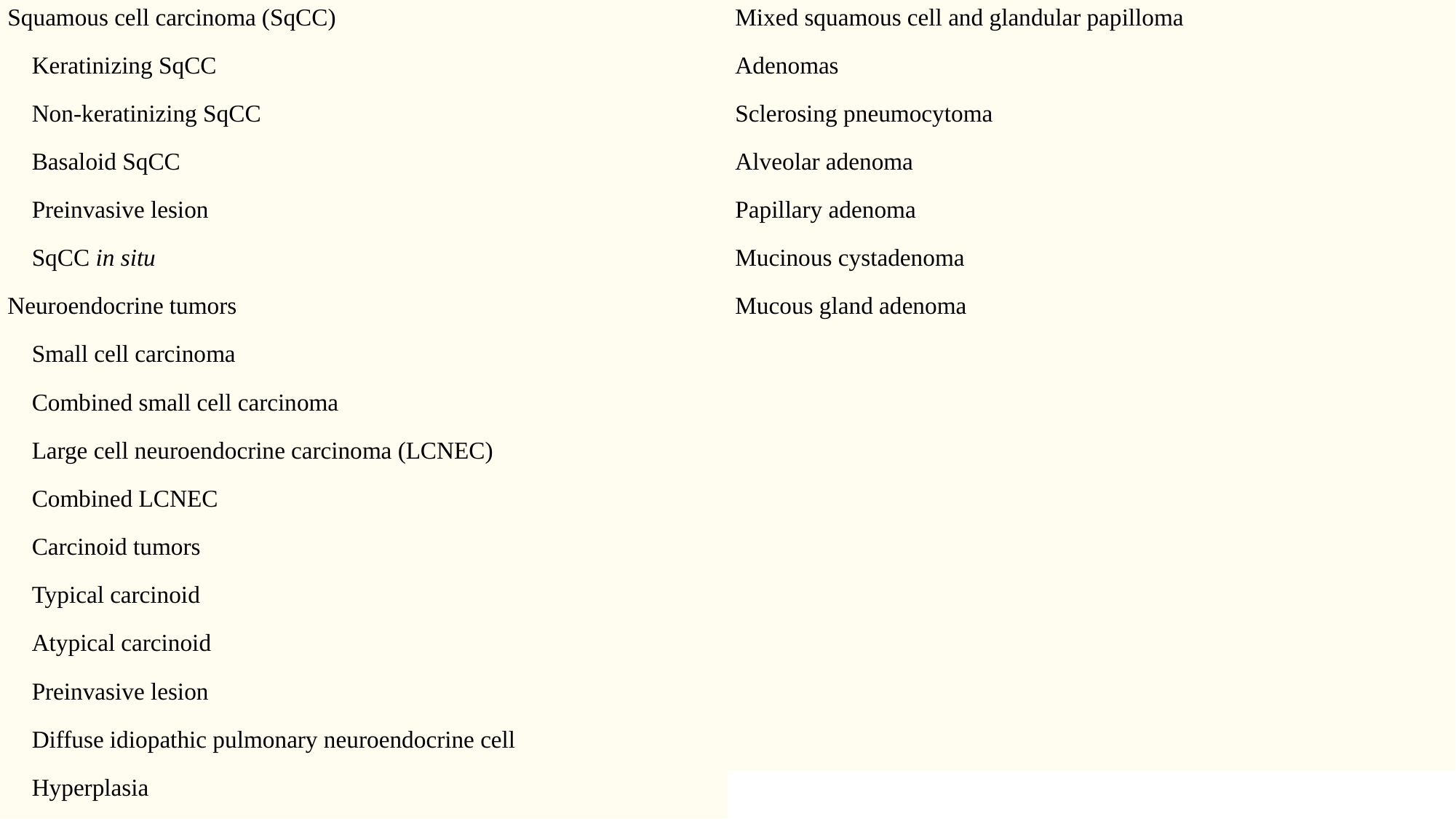

| Squamous cell carcinoma (SqCC) | Mixed squamous cell and glandular papilloma |
| --- | --- |
| Keratinizing SqCC | Adenomas |
| Non-keratinizing SqCC | Sclerosing pneumocytoma |
| Basaloid SqCC | Alveolar adenoma |
| Preinvasive lesion | Papillary adenoma |
| SqCC in situ | Mucinous cystadenoma |
| Neuroendocrine tumors | Mucous gland adenoma |
| Small cell carcinoma |  |
| Combined small cell carcinoma |  |
| Large cell neuroendocrine carcinoma (LCNEC) |  |
| Combined LCNEC |  |
| Carcinoid tumors |  |
| Typical carcinoid |  |
| Atypical carcinoid |  |
| Preinvasive lesion |  |
| Diffuse idiopathic pulmonary neuroendocrine cell |  |
| Hyperplasia |  |
#